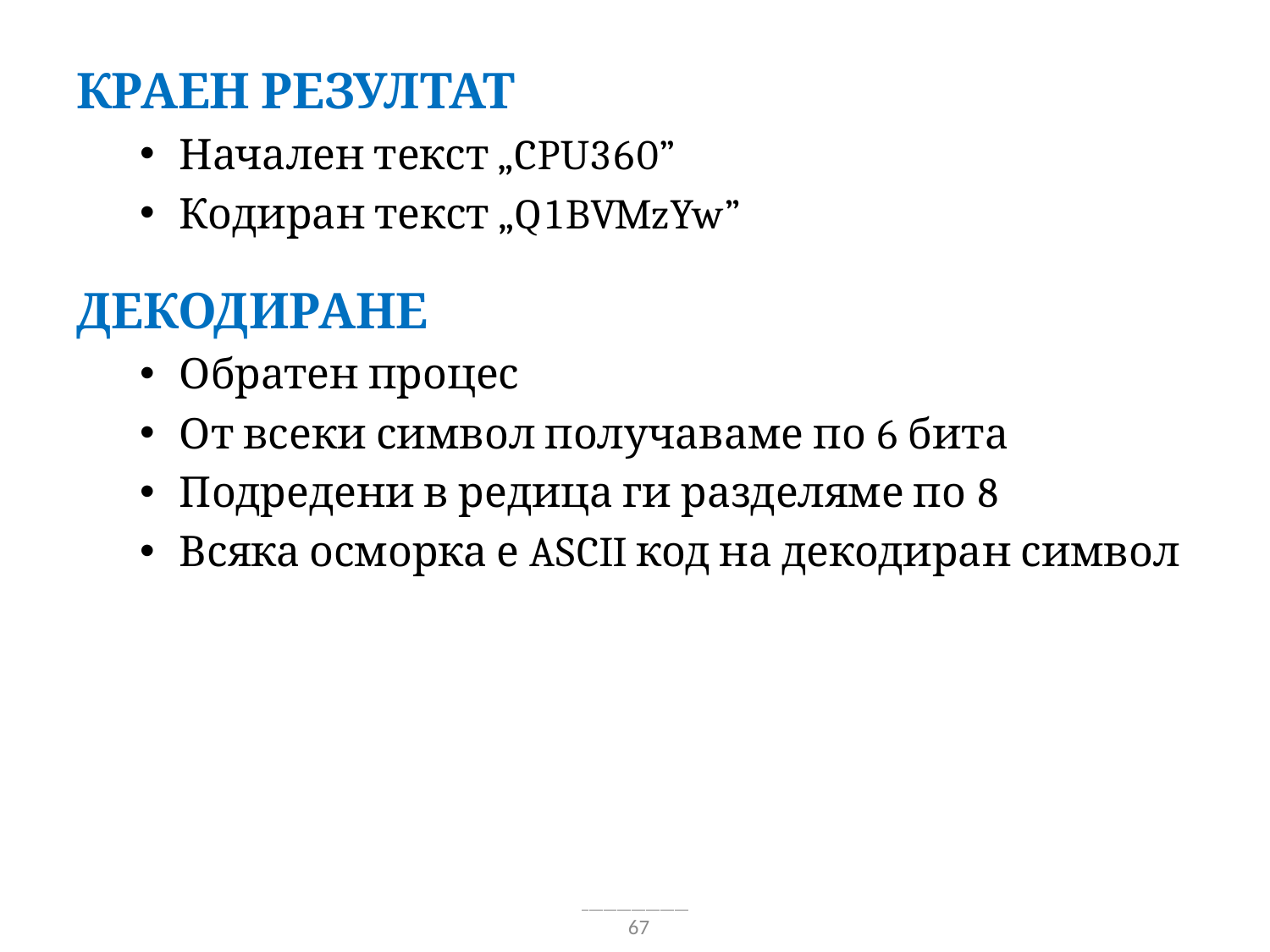

Краен резултат
Начален текст „CPU360”
Кодиран текст „Q1BVMzYw”
Декодиране
Обратен процес
От всеки символ получаваме по 6 бита
Подредени в редица ги разделяме по 8
Всяка осморка е ASCII код на декодиран символ
67